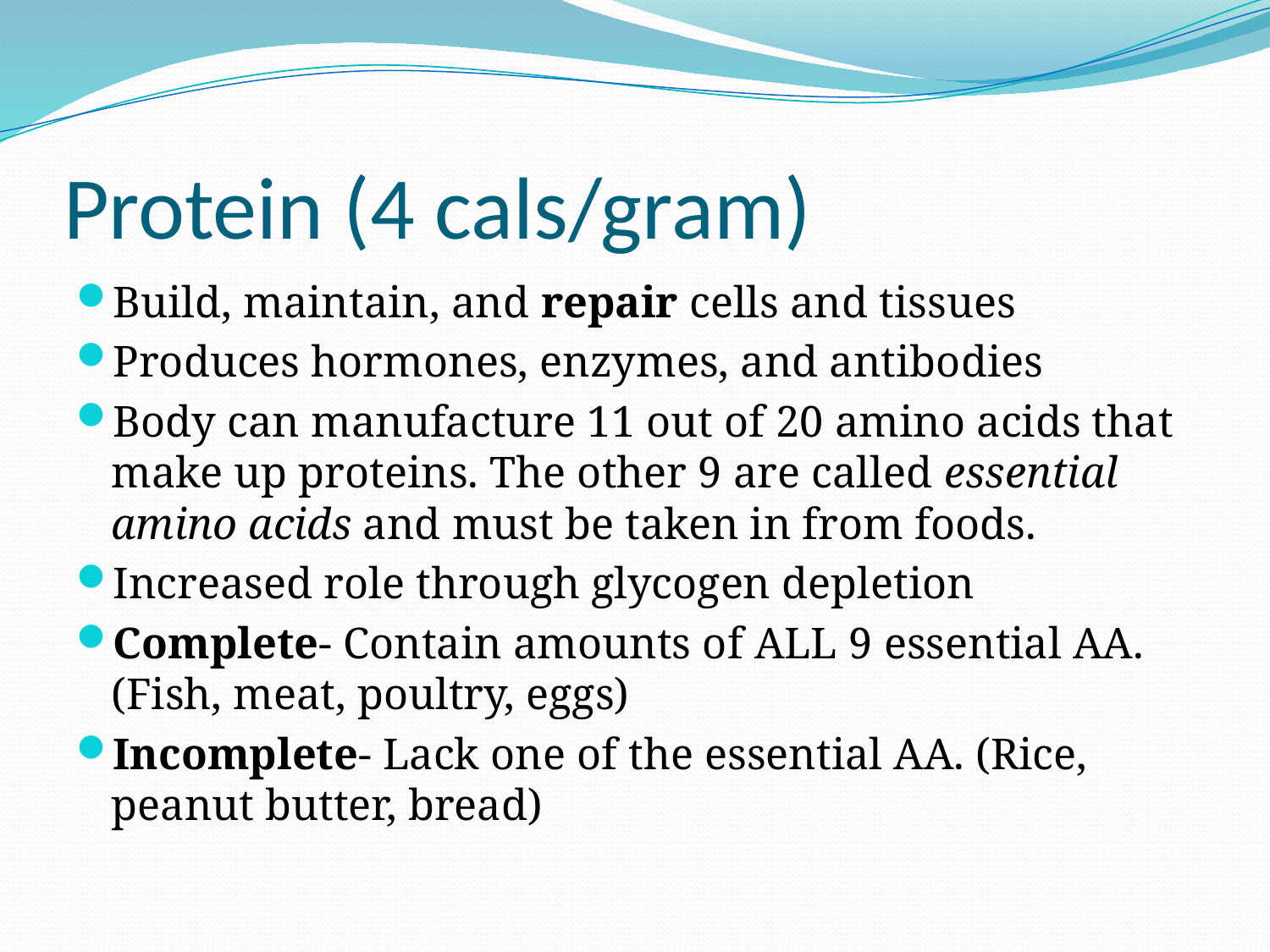

# Protein (4 cals/gram)
Build, maintain, and repair cells and tissues
Produces hormones, enzymes, and antibodies
Body can manufacture 11 out of 20 amino acids that make up proteins. The other 9 are called essential amino acids and must be taken in from foods.
Increased role through glycogen depletion
Complete- Contain amounts of ALL 9 essential AA. (Fish, meat, poultry, eggs)
Incomplete- Lack one of the essential AA. (Rice, peanut butter, bread)